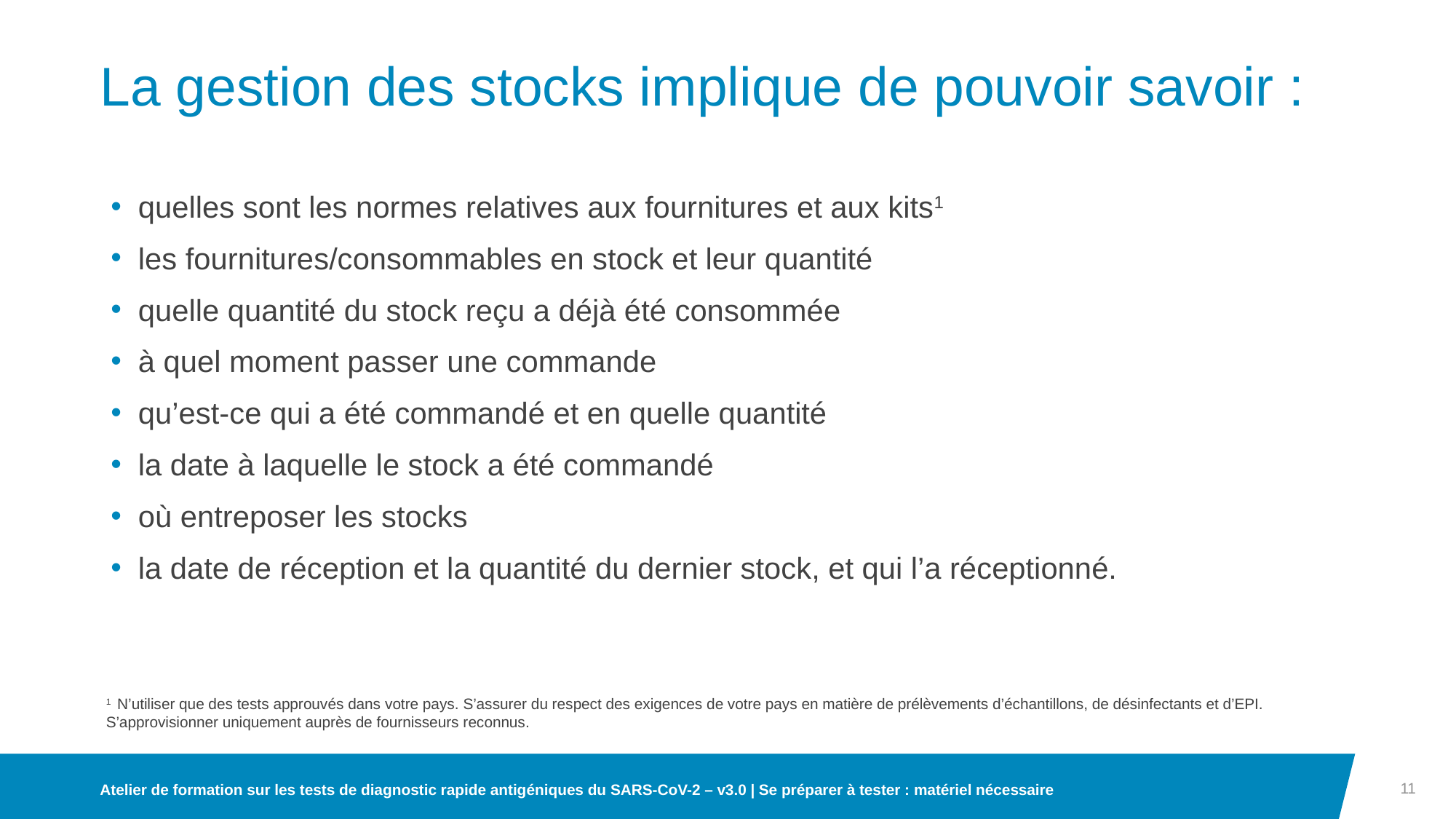

# La gestion des stocks implique de pouvoir savoir :
quelles sont les normes relatives aux fournitures et aux kits1
les fournitures/consommables en stock et leur quantité
quelle quantité du stock reçu a déjà été consommée
à quel moment passer une commande
qu’est-ce qui a été commandé et en quelle quantité
la date à laquelle le stock a été commandé
où entreposer les stocks
la date de réception et la quantité du dernier stock, et qui l’a réceptionné.

1  N’utiliser que des tests approuvés dans votre pays. S’assurer du respect des exigences de votre pays en matière de prélèvements d’échantillons, de désinfectants et d’EPI. S’approvisionner uniquement auprès de fournisseurs reconnus.
11
Atelier de formation sur les tests de diagnostic rapide antigéniques du SARS-CoV-2 – v3.0 | Se préparer à tester : matériel nécessaire